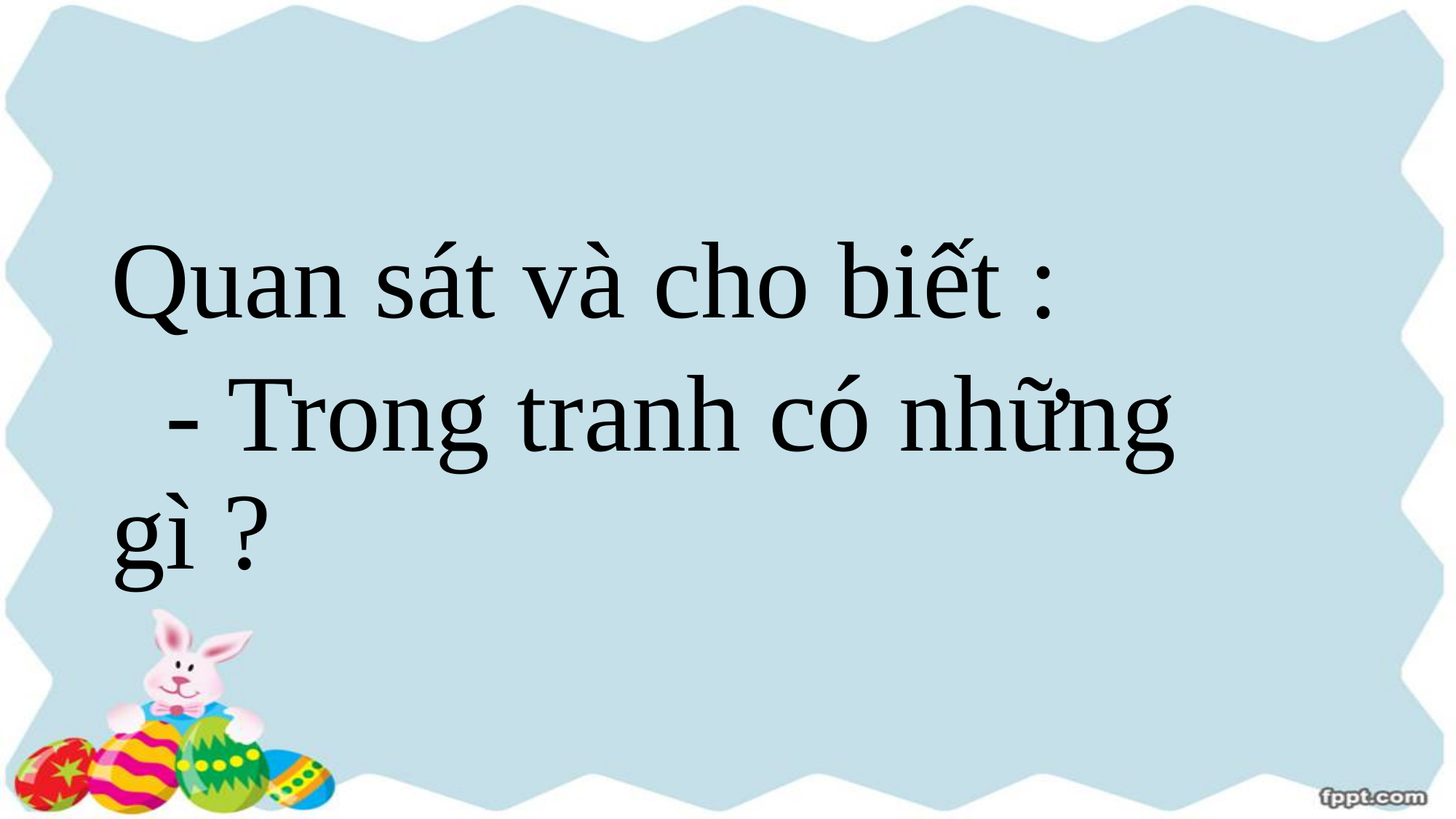

#
Quan sát và cho biết :
  - Trong tranh có những gì ?